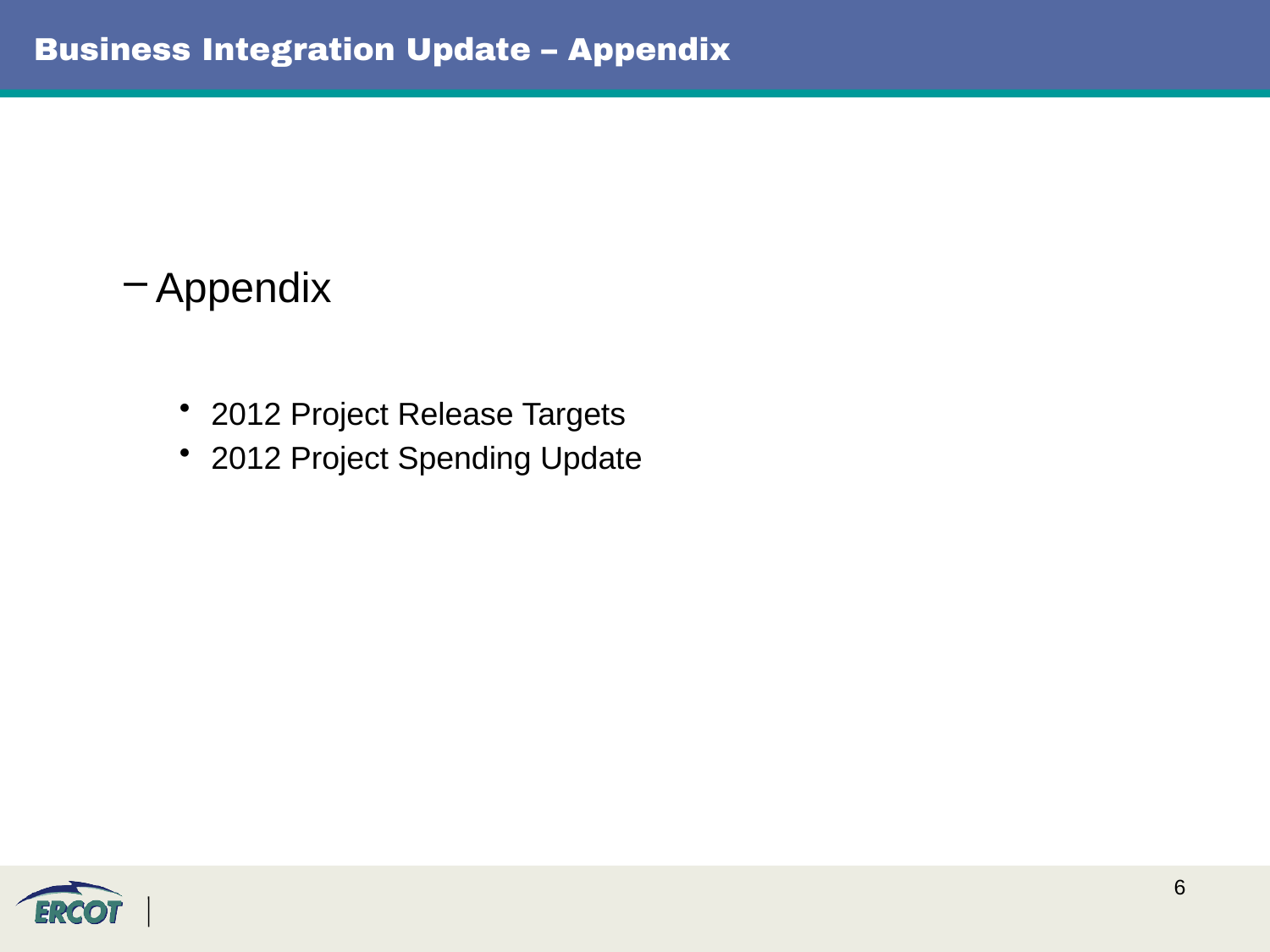

# Business Integration Update – Appendix
Appendix

2012 Project Release Targets
2012 Project Spending Update